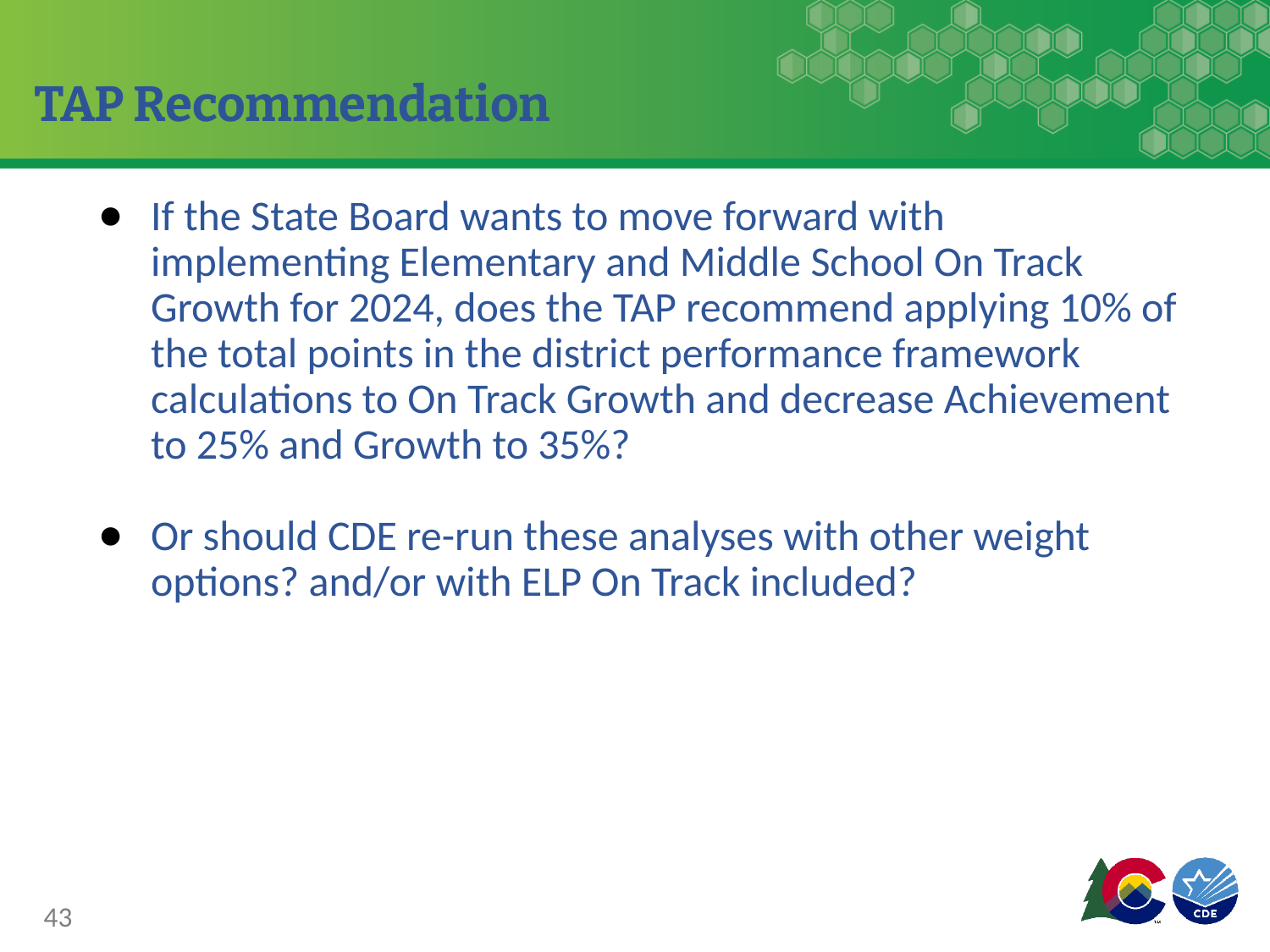

# TAP Recommendation
If the State Board wants to move forward with implementing Elementary and Middle School On Track Growth for 2024, does the TAP recommend applying 10% of the total points in the district performance framework calculations to On Track Growth and decrease Achievement to 25% and Growth to 35%?

Or should CDE re-run these analyses with other weight options? and/or with ELP On Track included?
43